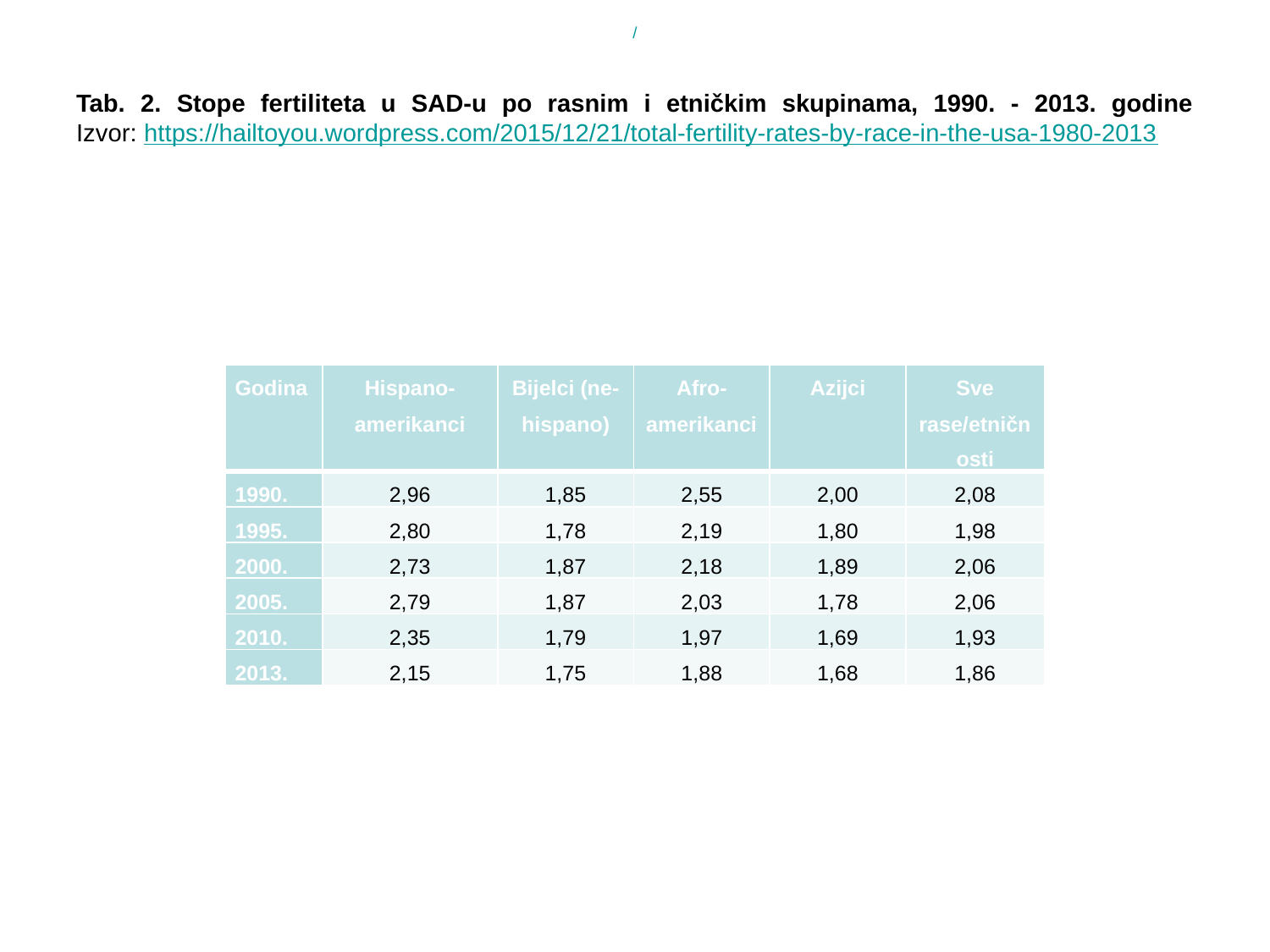

/
# Tab. 2. Stope fertiliteta u SAD-u po rasnim i etničkim skupinama, 1990. - 2013. godine Izvor: https://hailtoyou.wordpress.com/2015/12/21/total-fertility-rates-by-race-in-the-usa-1980-2013
| Godina | Hispano- amerikanci | Bijelci (ne-hispano) | Afro-amerikanci | Azijci | Sve rase/etničnosti |
| --- | --- | --- | --- | --- | --- |
| 1990. | 2,96 | 1,85 | 2,55 | 2,00 | 2,08 |
| 1995. | 2,80 | 1,78 | 2,19 | 1,80 | 1,98 |
| 2000. | 2,73 | 1,87 | 2,18 | 1,89 | 2,06 |
| 2005. | 2,79 | 1,87 | 2,03 | 1,78 | 2,06 |
| 2010. | 2,35 | 1,79 | 1,97 | 1,69 | 1,93 |
| 2013. | 2,15 | 1,75 | 1,88 | 1,68 | 1,86 |